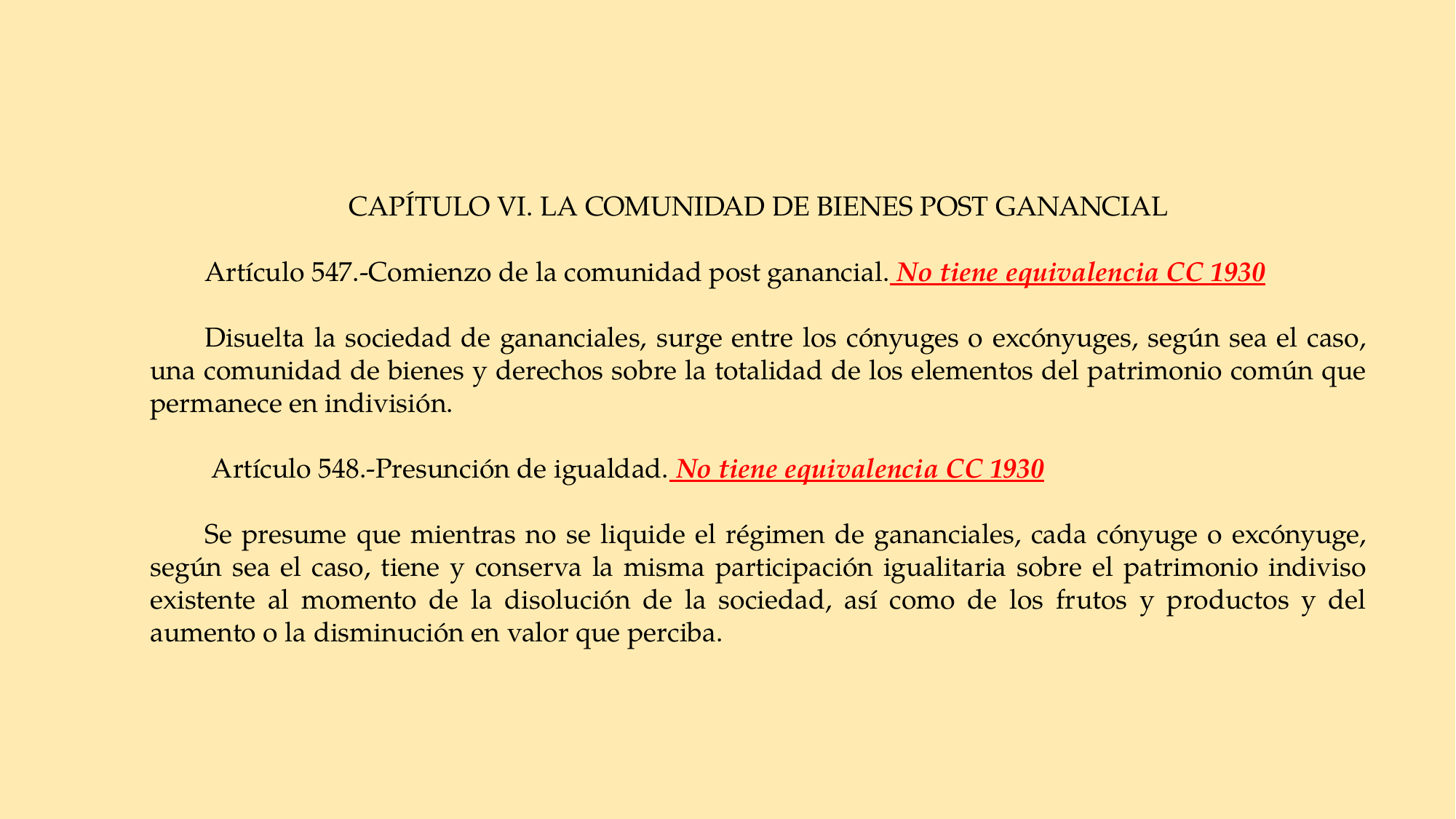

CAPÍTULO VI. LA COMUNIDAD DE BIENES POST GANANCIAL

Artículo 547.-Comienzo de la comunidad post ganancial. No tiene equivalencia CC 1930

Disuelta la sociedad de gananciales, surge entre los cónyuges o excónyuges, según sea el caso, una comunidad de bienes y derechos sobre la totalidad de los elementos del patrimonio común que permanece en indivisión.

 Artículo 548.-Presunción de igualdad. No tiene equivalencia CC 1930

Se presume que mientras no se liquide el régimen de gananciales, cada cónyuge o excónyuge, según sea el caso, tiene y conserva la misma participación igualitaria sobre el patrimonio indiviso existente al momento de la disolución de la sociedad, así como de los frutos y productos y del aumento o la disminución en valor que perciba.